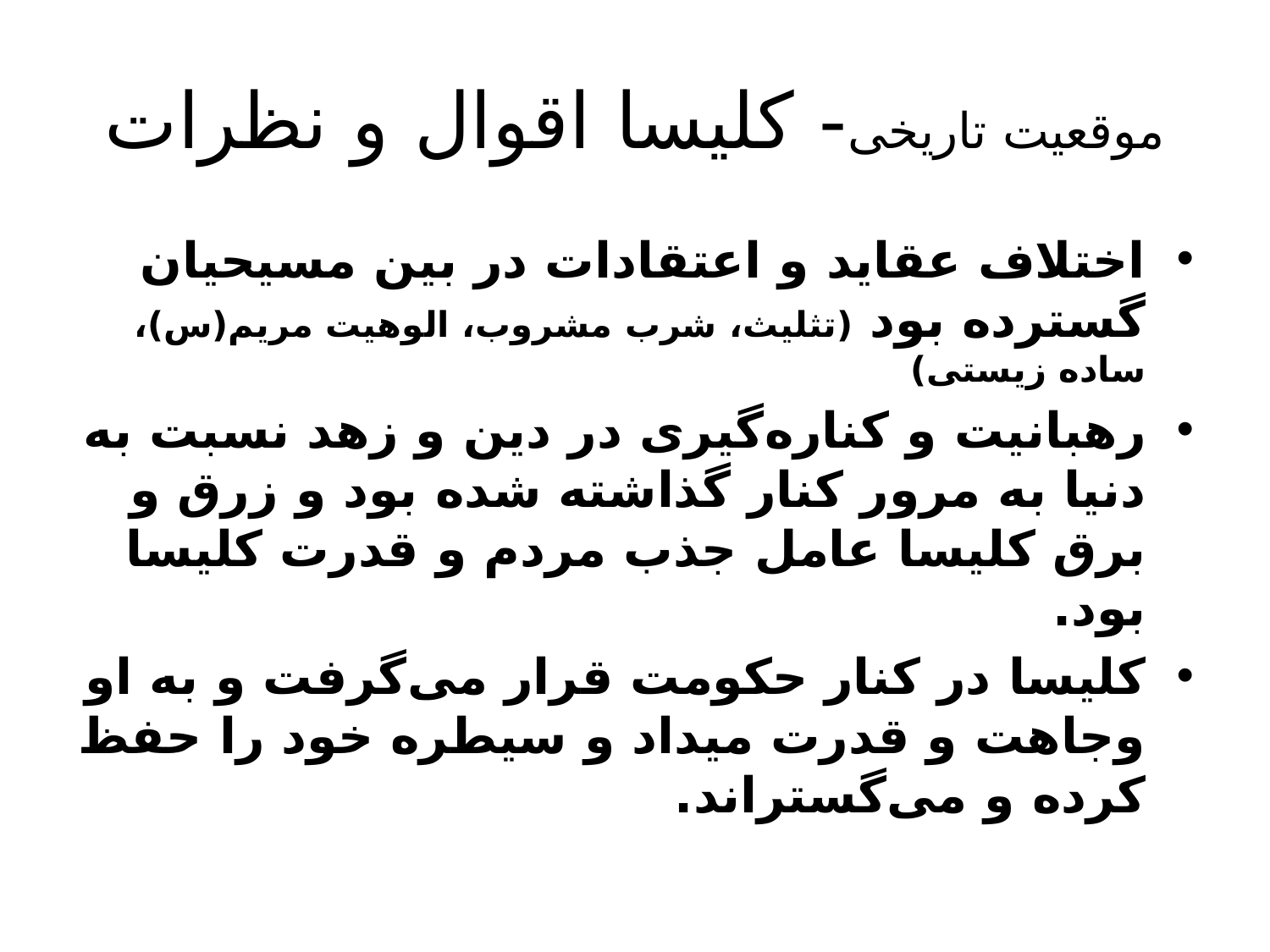

# موقعیت تاریخی- کلیسا اقوال و نظرات
اختلاف عقاید و اعتقادات در بین مسیحیان گسترده بود (تثلیث، شرب مشروب، الوهیت مریم(س)، ساده زیستی)
رهبانیت و کناره‌گیری در دین و زهد نسبت به دنیا به مرور کنار گذاشته شده بود و زرق و برق کلیسا عامل جذب مردم و قدرت کلیسا بود.
کلیسا در کنار حکومت قرار می‌گرفت و به او وجاهت و قدرت میداد و سیطره خود را حفظ کرده و می‌گستراند.